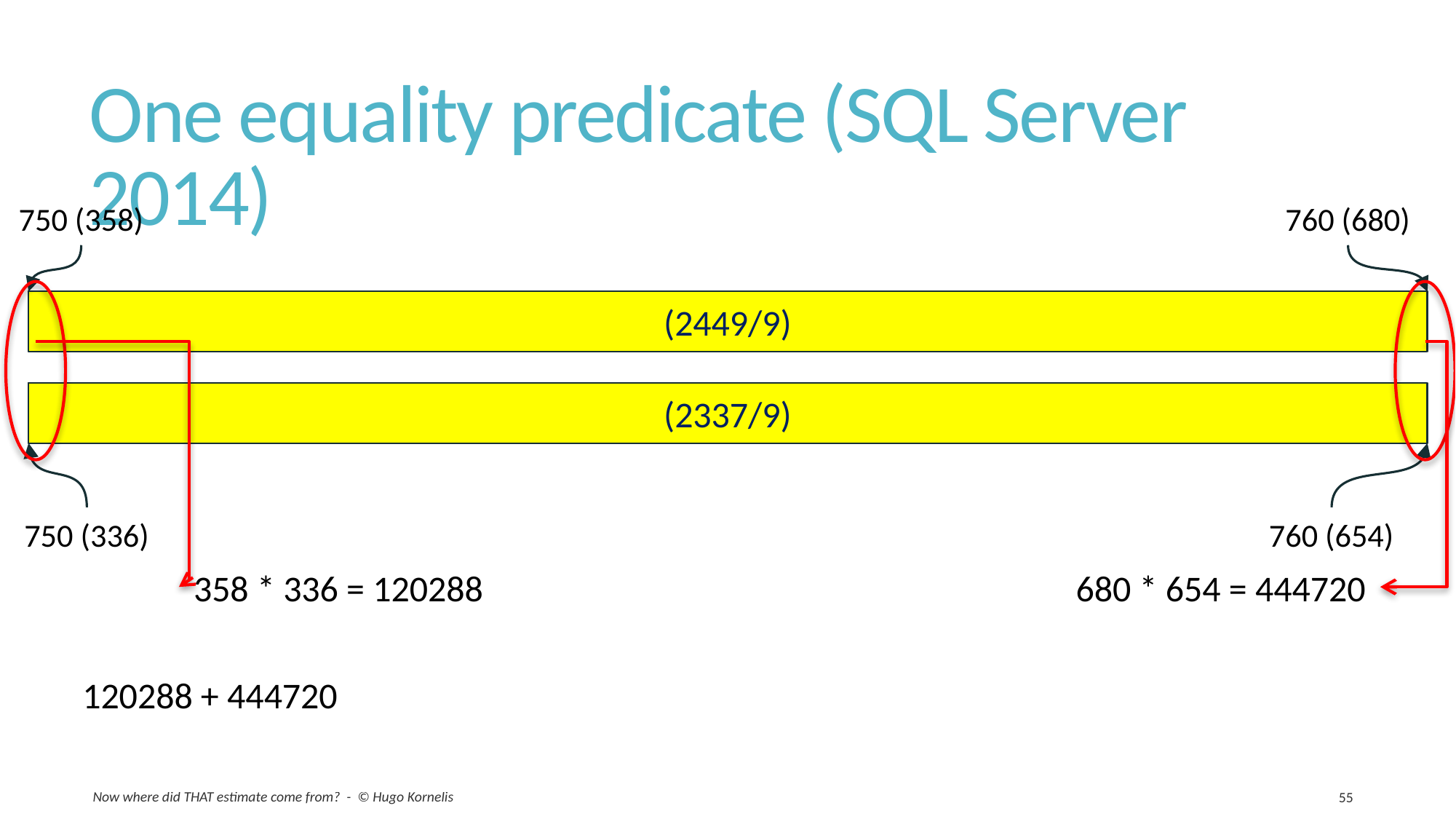

# One equality predicate (SQL Server 2014)
750 (358)
760 (680)

(2449/9)

(2337/9)

750 (336)
760 (654)
358 * 336 = 120288
680 * 654 = 444720
120288 + 444720
Now where did THAT estimate come from?  -  © Hugo Kornelis
55